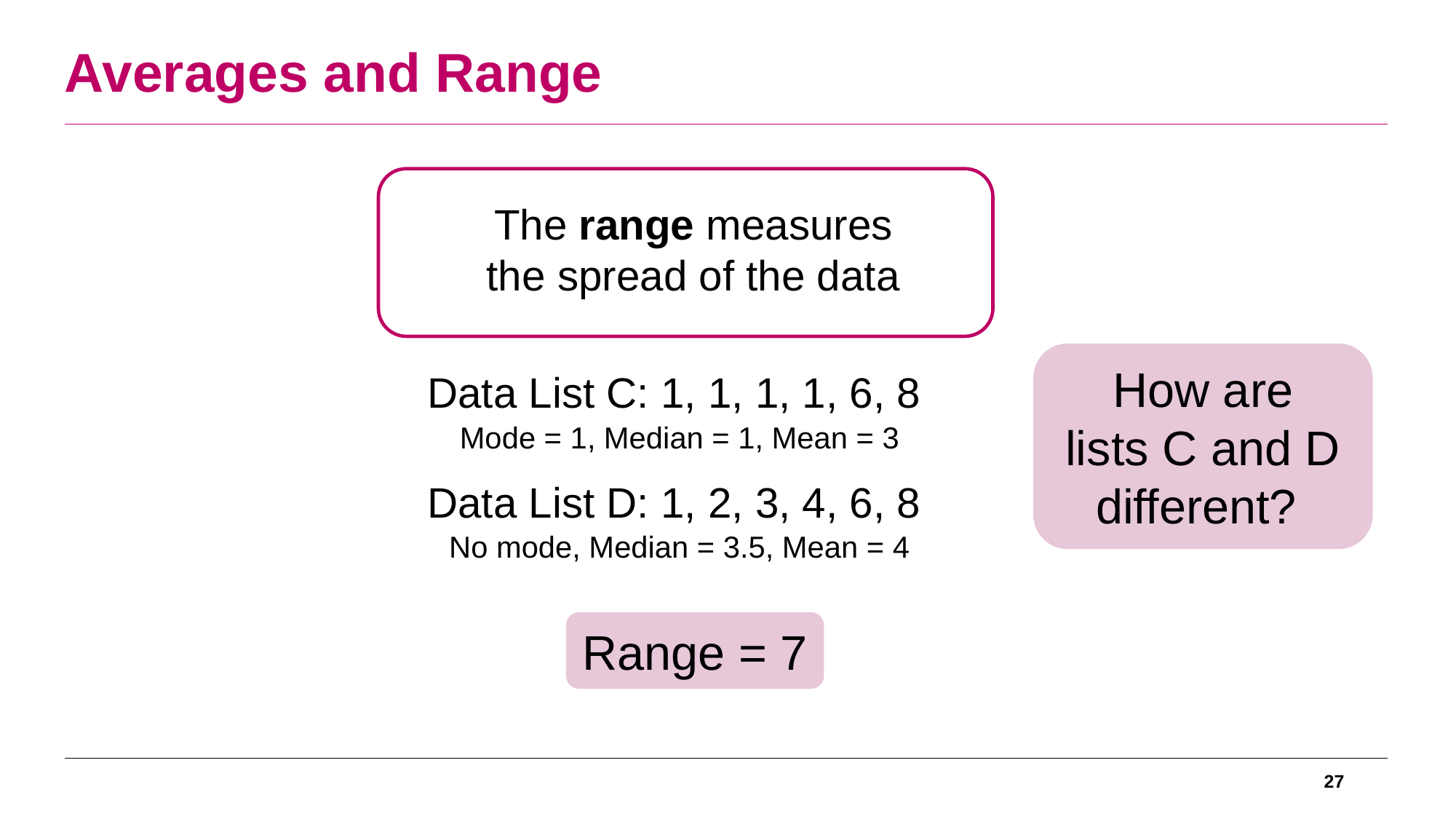

Averages and Range

The range measures
the spread of the data
How are
lists C and D
different?
Data List C: 1, 1, 1, 1, 6, 8

Data List D: 1, 2, 3, 4, 6, 8
Mode = 1, Median = 1, Mean = 3
No mode, Median = 3.5, Mean = 4
Range = 7
27